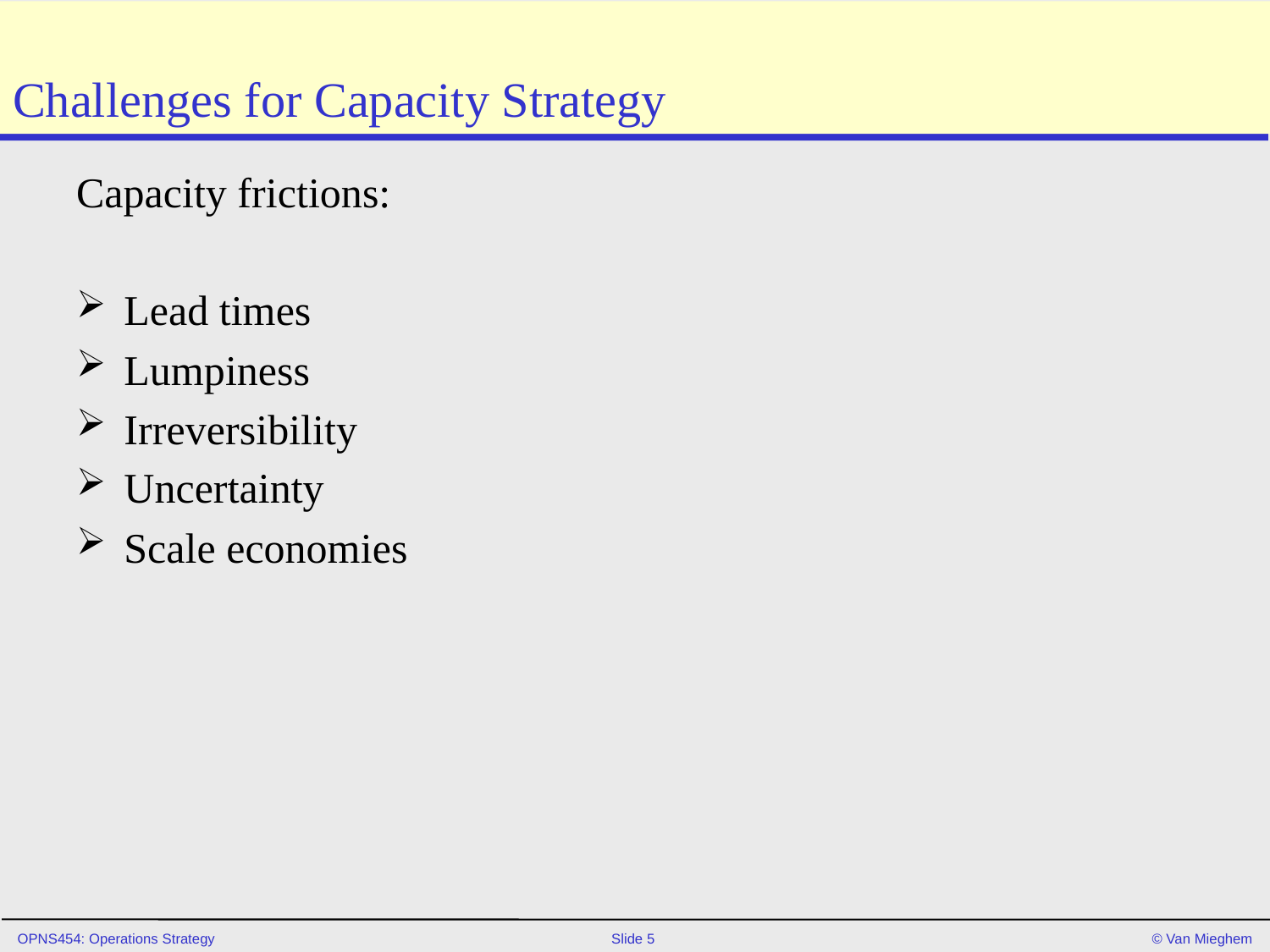

# Challenges for Capacity Strategy
Capacity frictions:

Lead times
Lumpiness
Irreversibility
Uncertainty
Scale economies